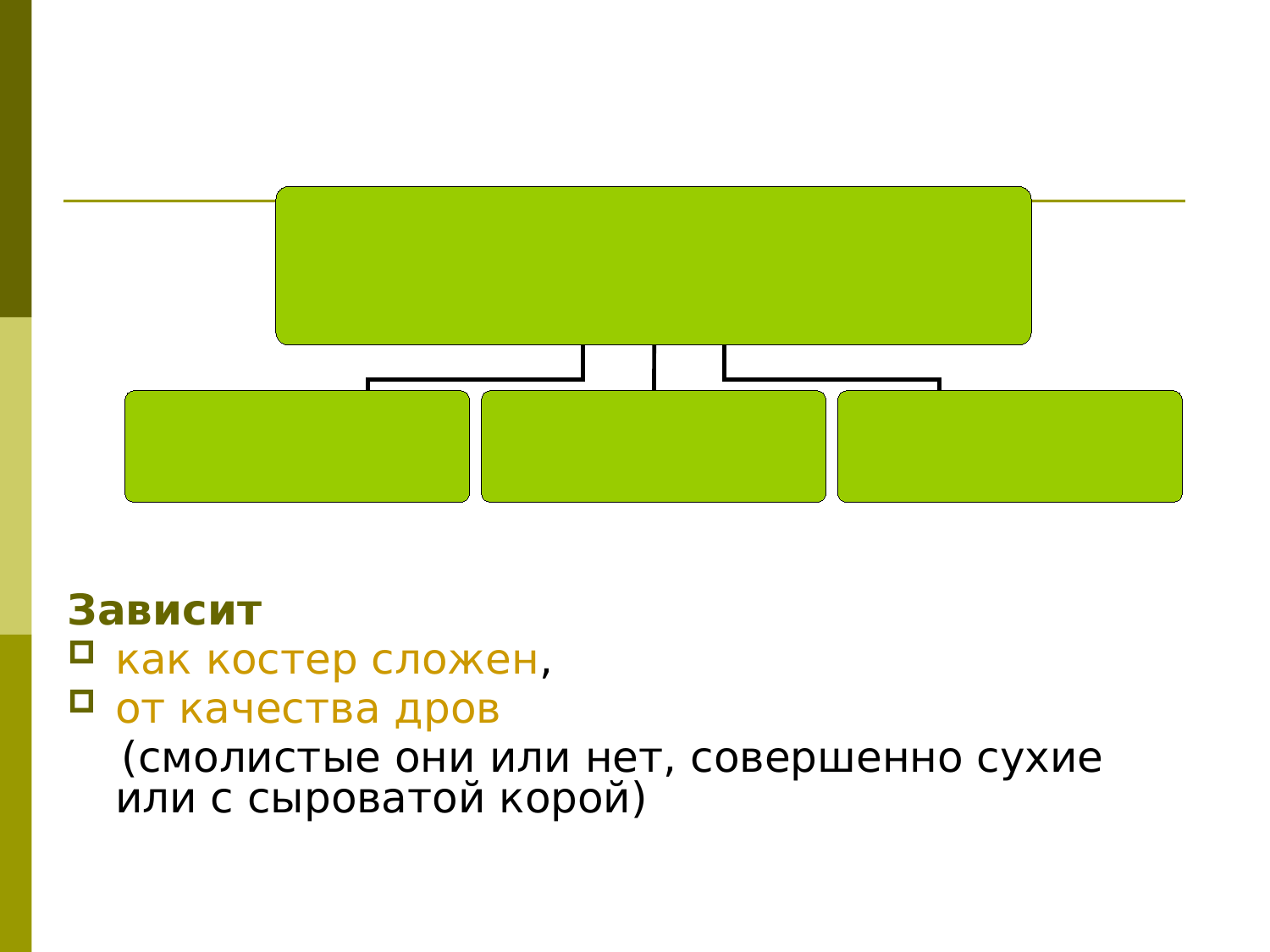

Зависит
как костер сложен,
от качества дров
    (смолистые они или нет, совершенно сухие или с сыроватой корой)